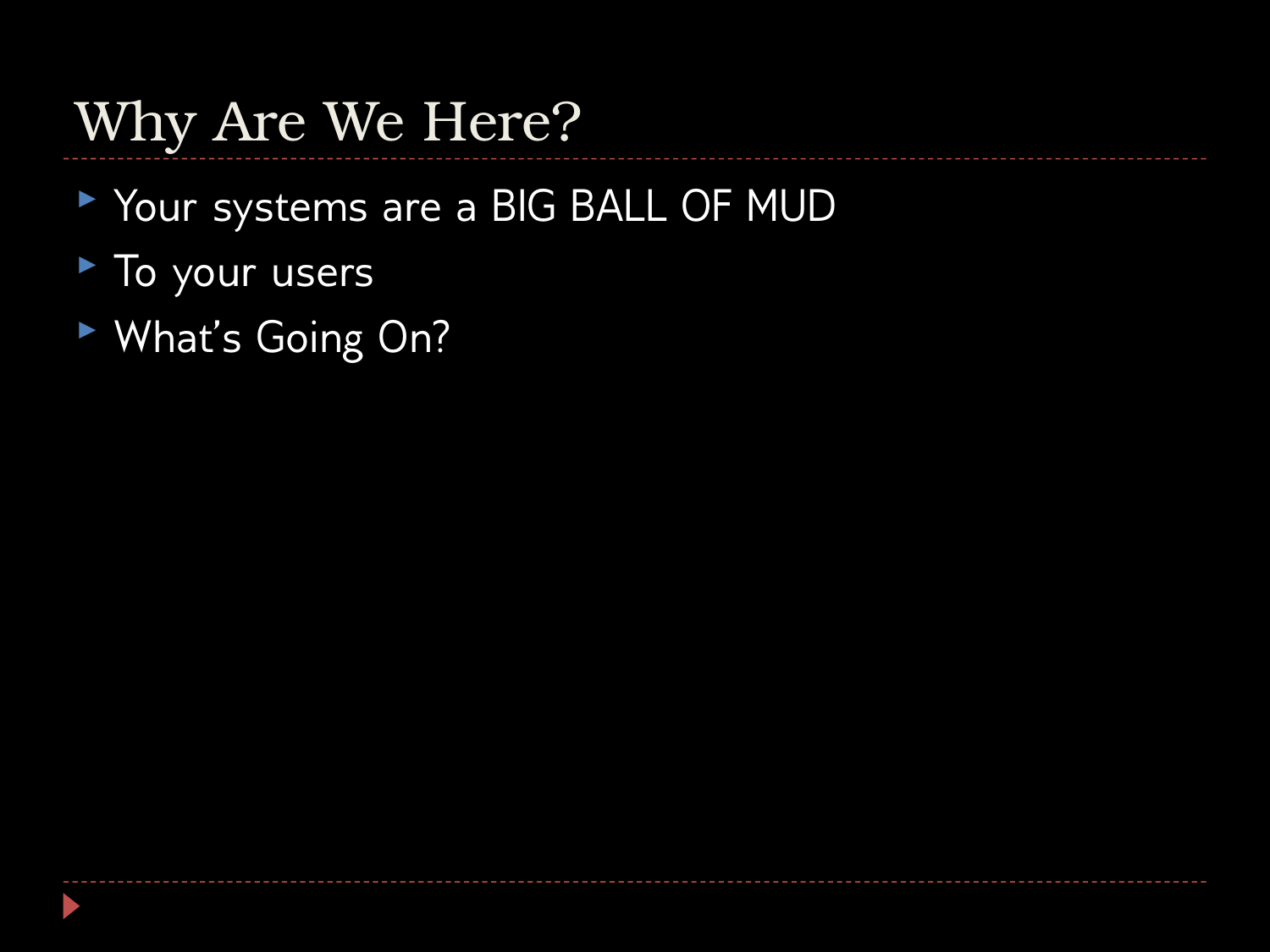

# Why Are We Here?
Your systems are a BIG BALL OF MUD
To your users
What’s Going On?